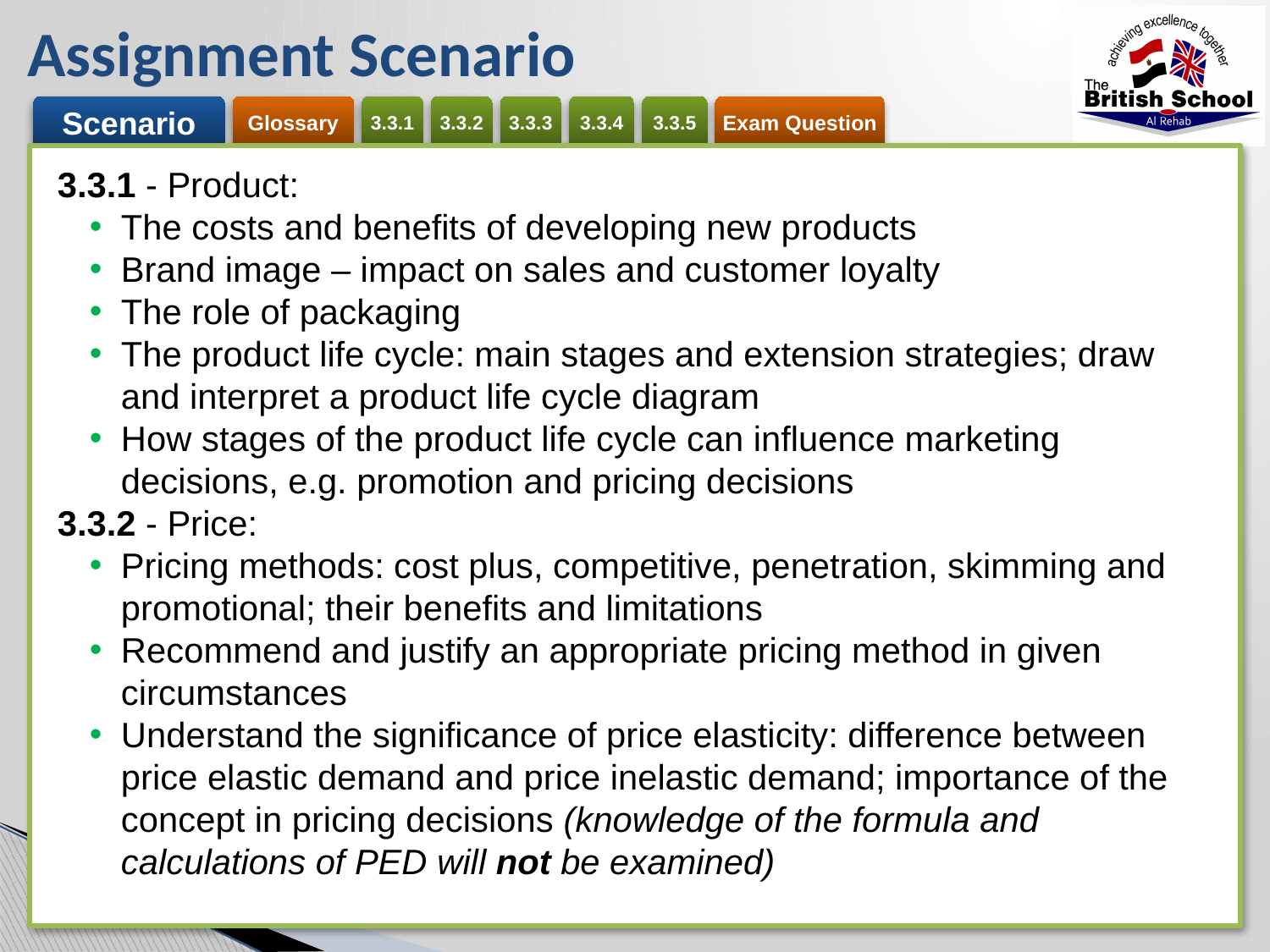

# Assignment Scenario
3.3.1 - Product:
The costs and benefits of developing new products
Brand image – impact on sales and customer loyalty
The role of packaging
The product life cycle: main stages and extension strategies; draw and interpret a product life cycle diagram
How stages of the product life cycle can influence marketing decisions, e.g. promotion and pricing decisions
3.3.2 - Price:
Pricing methods: cost plus, competitive, penetration, skimming and promotional; their benefits and limitations
Recommend and justify an appropriate pricing method in given circumstances
Understand the significance of price elasticity: difference between price elastic demand and price inelastic demand; importance of the concept in pricing decisions (knowledge of the formula and calculations of PED will not be examined)